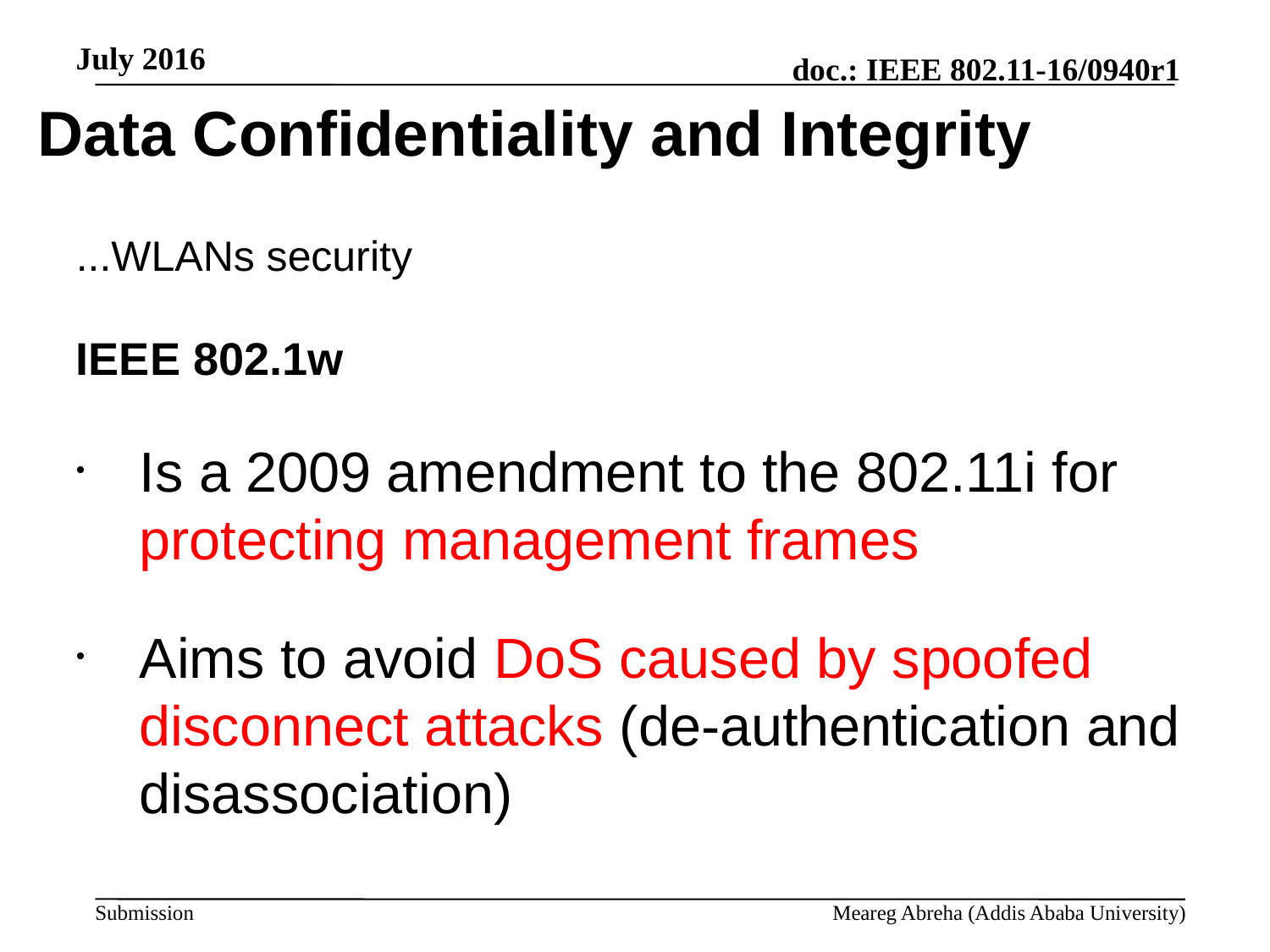

July 2016

Data Confidentiality and Integrity
...WLANs security

IEEE 802.1w

Is a 2009 amendment to the 802.11i for protecting management frames

Aims to avoid DoS caused by spoofed disconnect attacks (de-authentication and disassociation)

Meareg Abreha (Addis Ababa University)